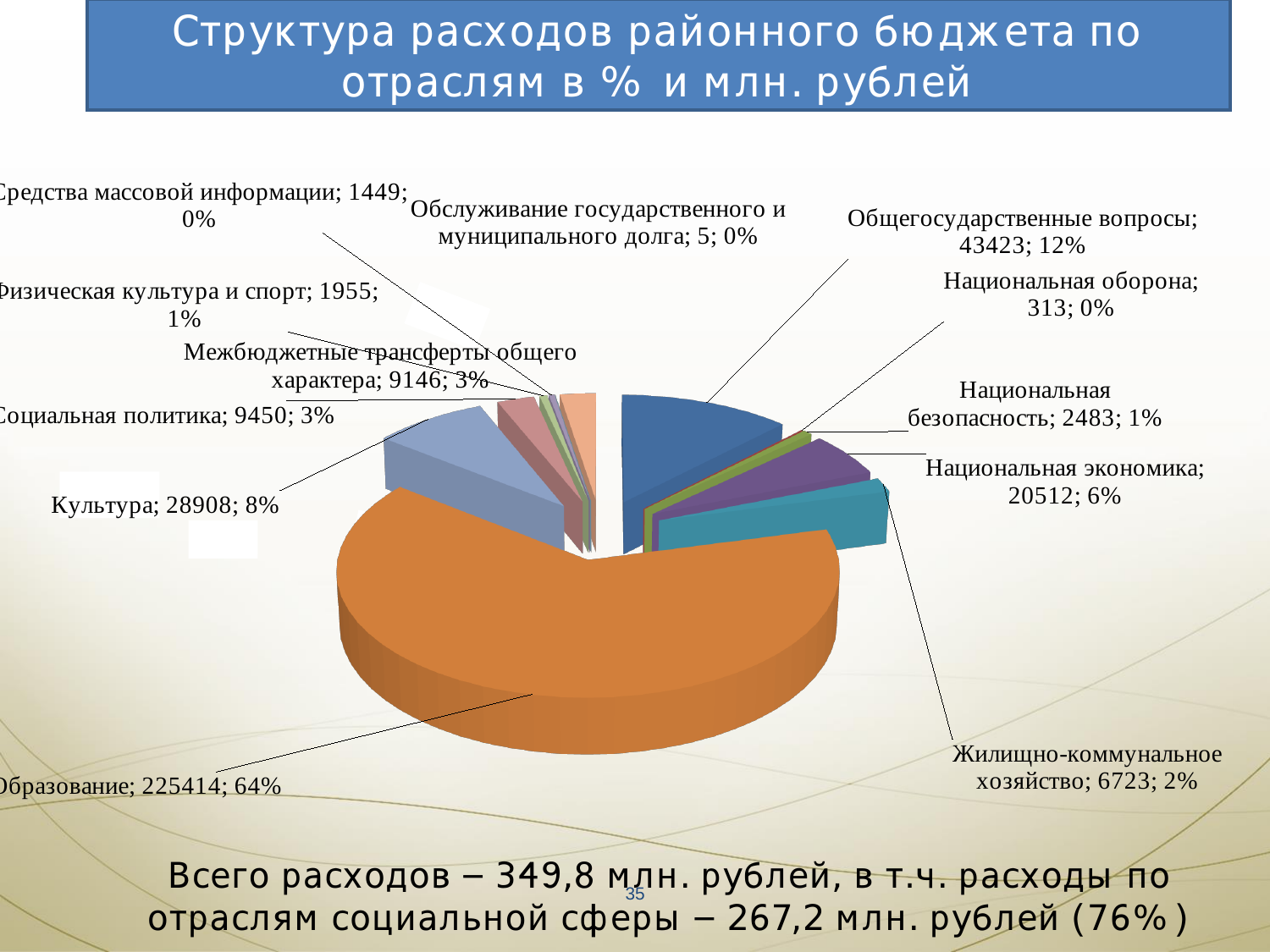

Структура расходов районного бюджета по отраслям в % и млн. рублей

[unsupported chart]

Всего расходов – 349,8 млн. рублей, в т.ч. расходы по отраслям социальной сферы – 267,2 млн. рублей (76%)
35